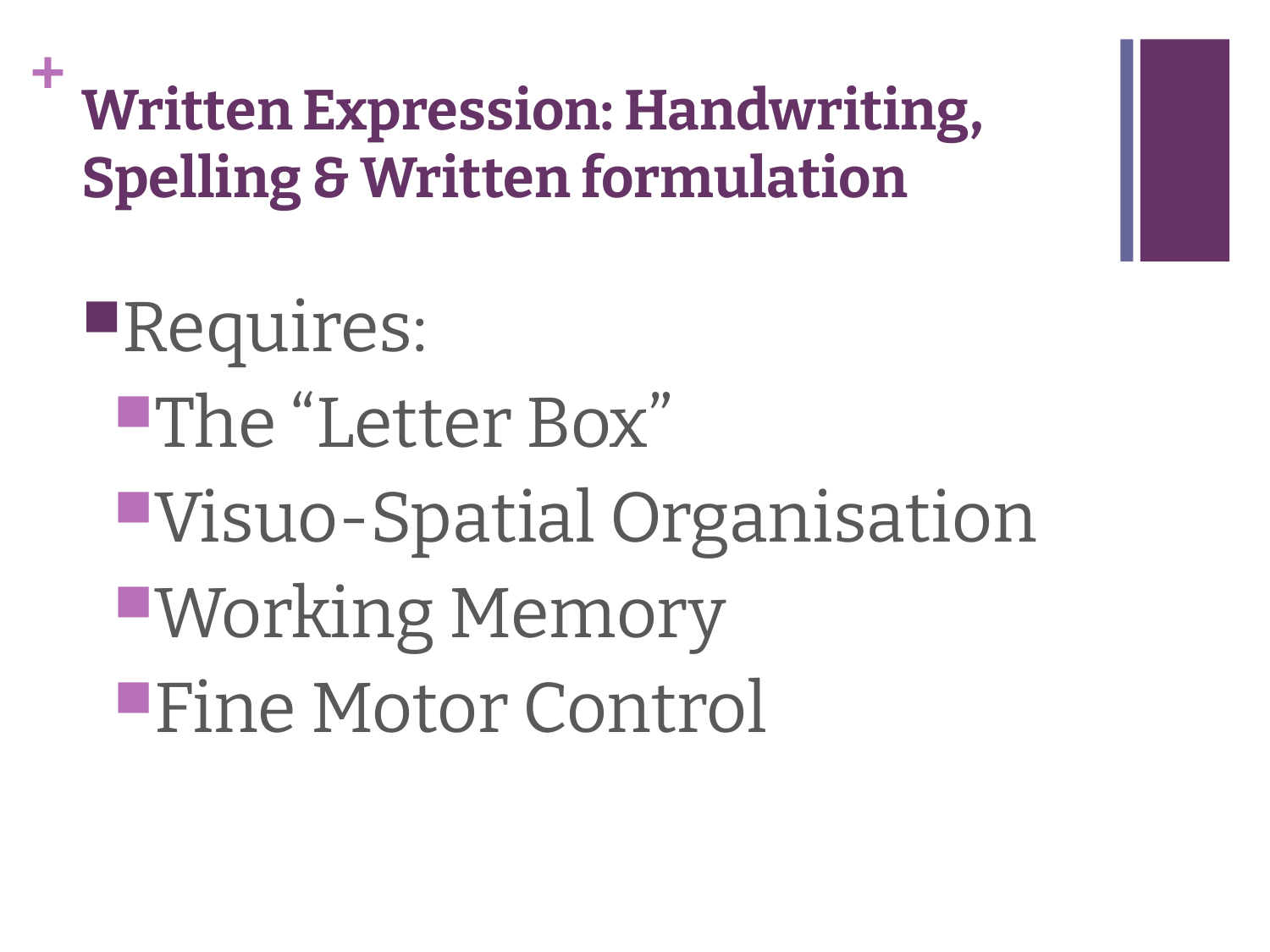

# Written Expression: Handwriting, Spelling & Written formulation
Requires:
The “Letter Box”
Visuo-Spatial Organisation
Working Memory
Fine Motor Control